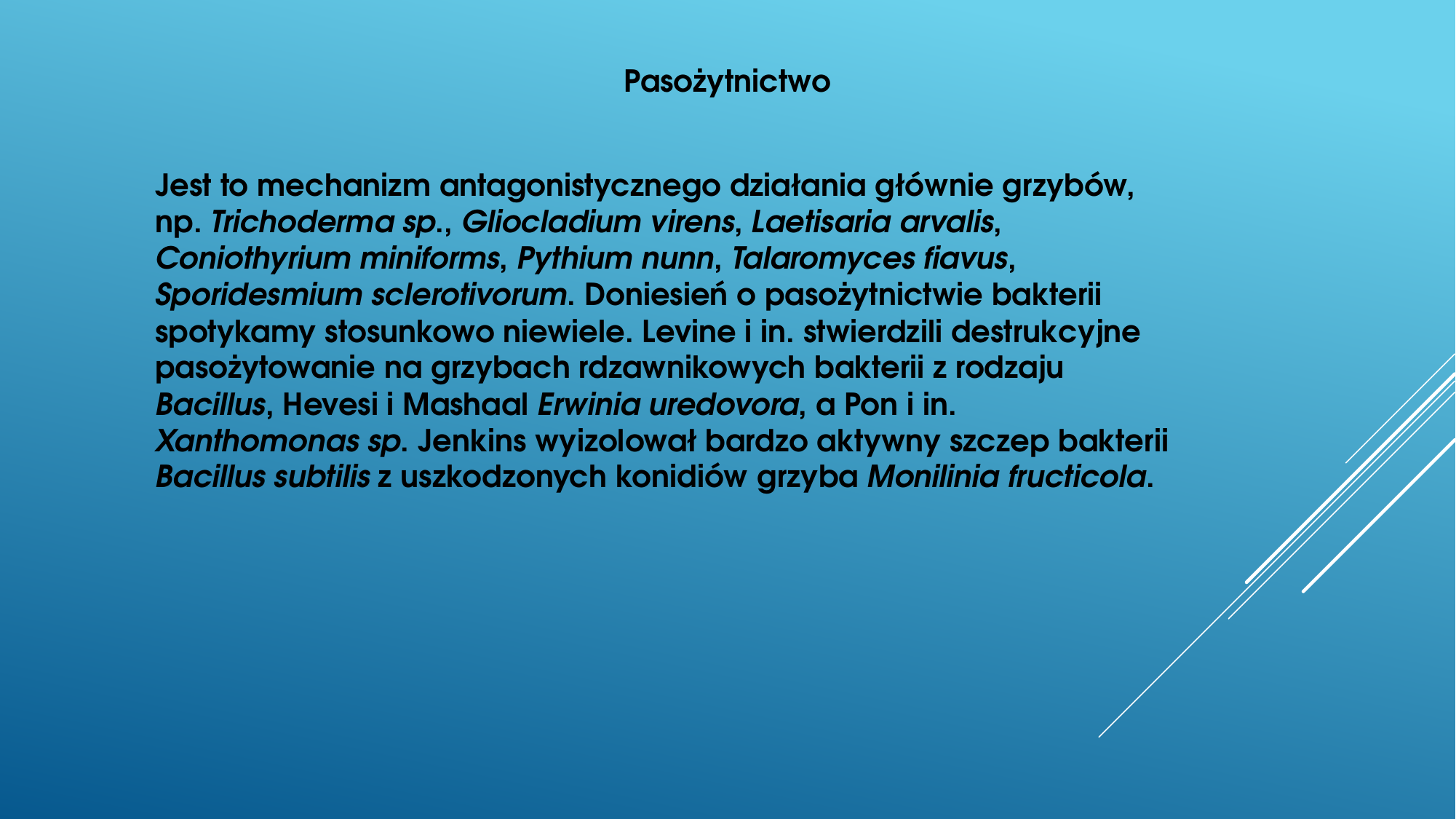

Pasożytnictwo
Jest to mechanizm antagonistycznego działania głównie grzybów, np. Trichoderma sp., Gliocladium virens, Laetisaria arvalis, Coniothyrium miniforms, Pythium nunn, Talaromyces fiavus,  Sporidesmium sclerotivorum. Doniesień o pasożytnictwie bakterii spotykamy stosunkowo niewiele. Levine i in. stwierdzili destrukcyjne pasożytowanie na grzybach rdzawnikowych bakterii z rodzaju Bacillus, Hevesi i Mashaal Erwinia uredovora, a Pon i in. Xanthomonas sp. Jenkins wyizolował bardzo aktywny szczep bakterii Bacillus subtilis z uszkodzonych konidiów grzyba Monilinia fructicola.